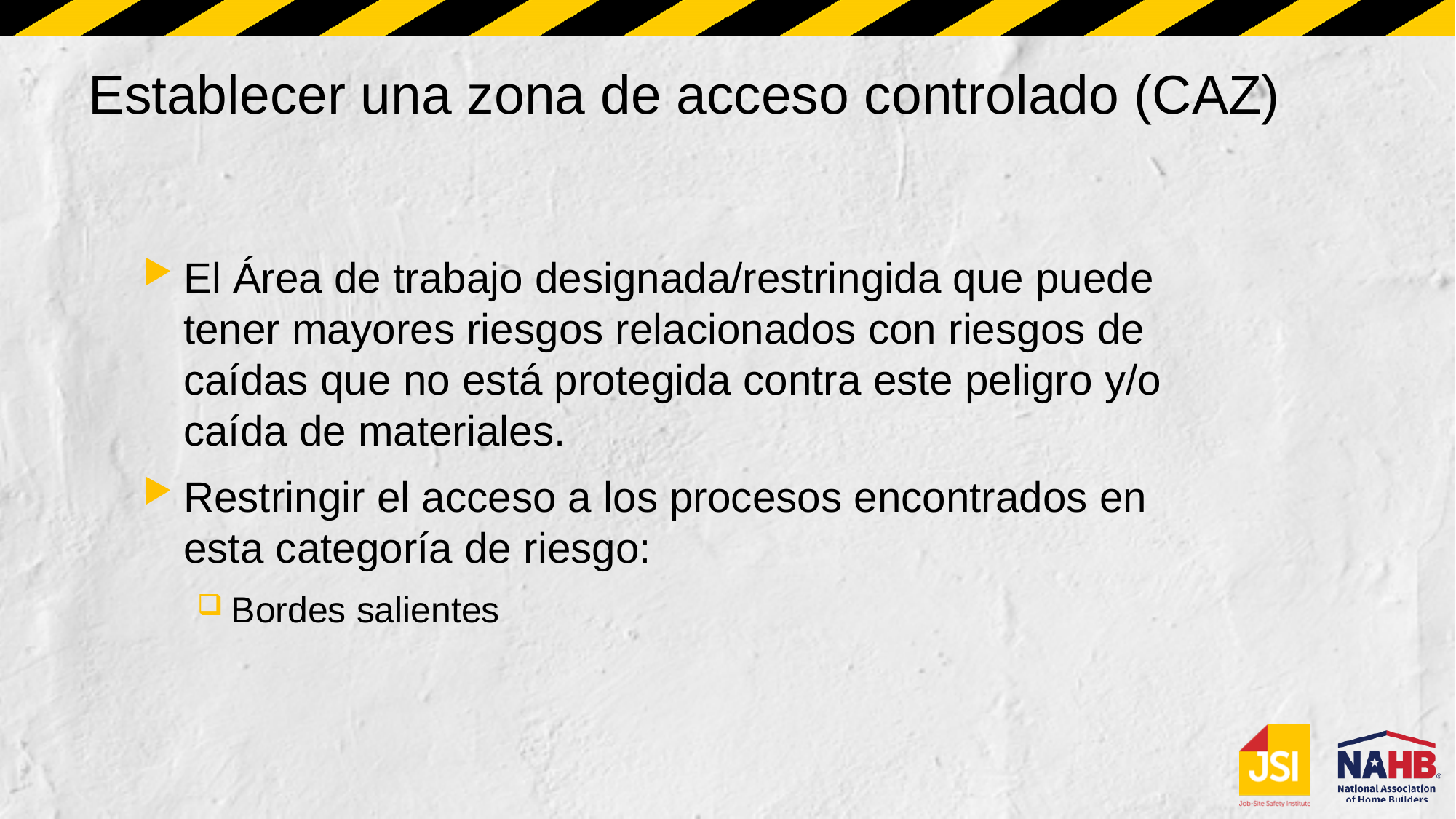

# Establecer una zona de acceso controlado (CAZ)
El Área de trabajo designada/restringida que puede tener mayores riesgos relacionados con riesgos de caídas que no está protegida contra este peligro y/o caída de materiales.
Restringir el acceso a los procesos encontrados en esta categoría de riesgo:
Bordes salientes